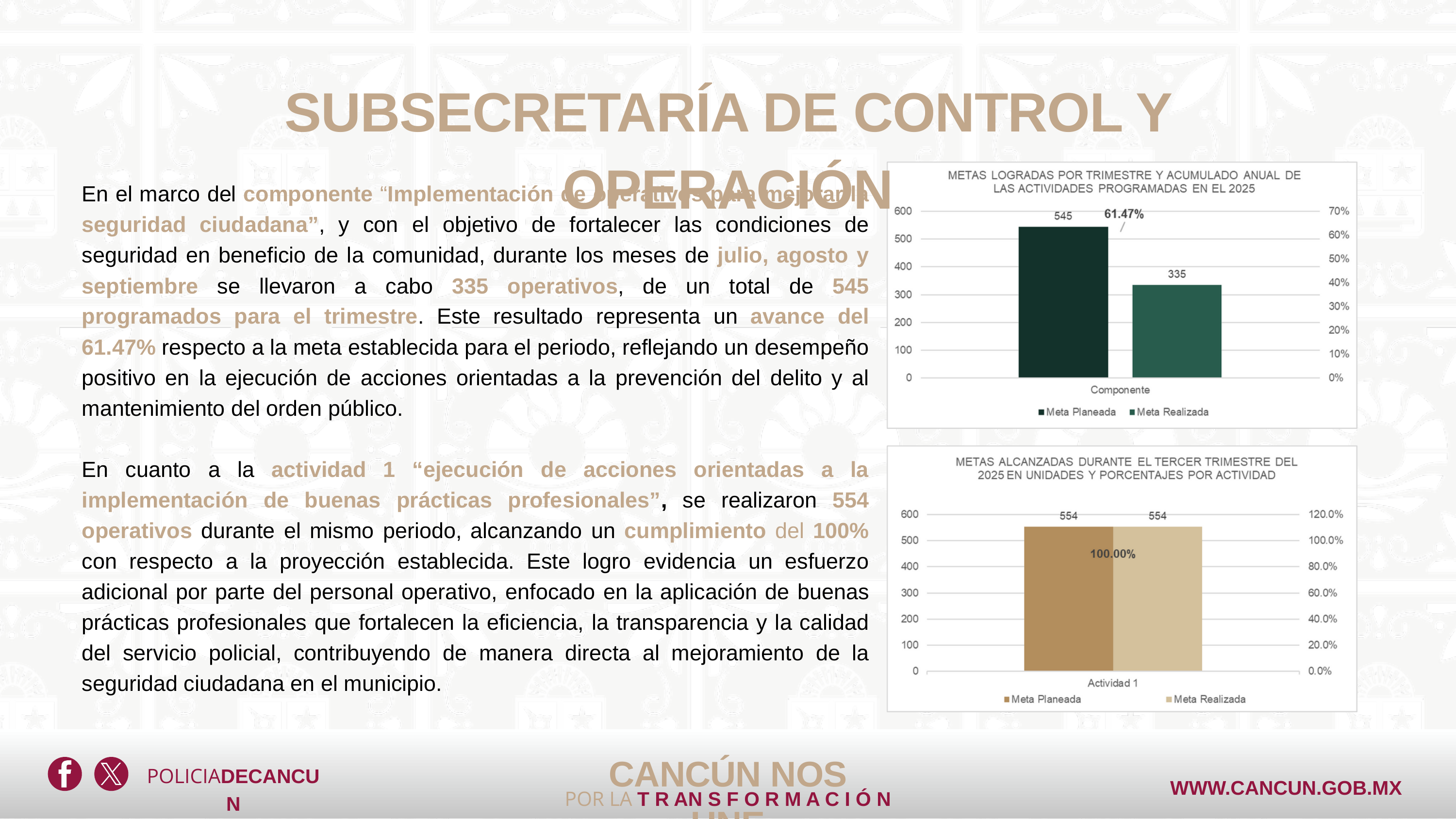

SUBSECRETARÍA DE CONTROL Y OPERACIÓN

En el marco del componente “Implementación de operativos para mejorar la seguridad ciudadana”, y con el objetivo de fortalecer las condiciones de seguridad en beneficio de la comunidad, durante los meses de julio, agosto y septiembre se llevaron a cabo 335 operativos, de un total de 545 programados para el trimestre. Este resultado representa un avance del 61.47% respecto a la meta establecida para el periodo, reflejando un desempeño positivo en la ejecución de acciones orientadas a la prevención del delito y al mantenimiento del orden público.

En cuanto a la actividad 1 “ejecución de acciones orientadas a la implementación de buenas prácticas profesionales”, se realizaron 554 operativos durante el mismo periodo, alcanzando un cumplimiento del 100% con respecto a la proyección establecida. Este logro evidencia un esfuerzo adicional por parte del personal operativo, enfocado en la aplicación de buenas prácticas profesionales que fortalecen la eficiencia, la transparencia y la calidad del servicio policial, contribuyendo de manera directa al mejoramiento de la seguridad ciudadana en el municipio.

CANCÚN NOS UNE

POLICIADECANCUN

WWW.CANCUN.GOB.MX
POR LA T R AN S F O R M A C I Ó N